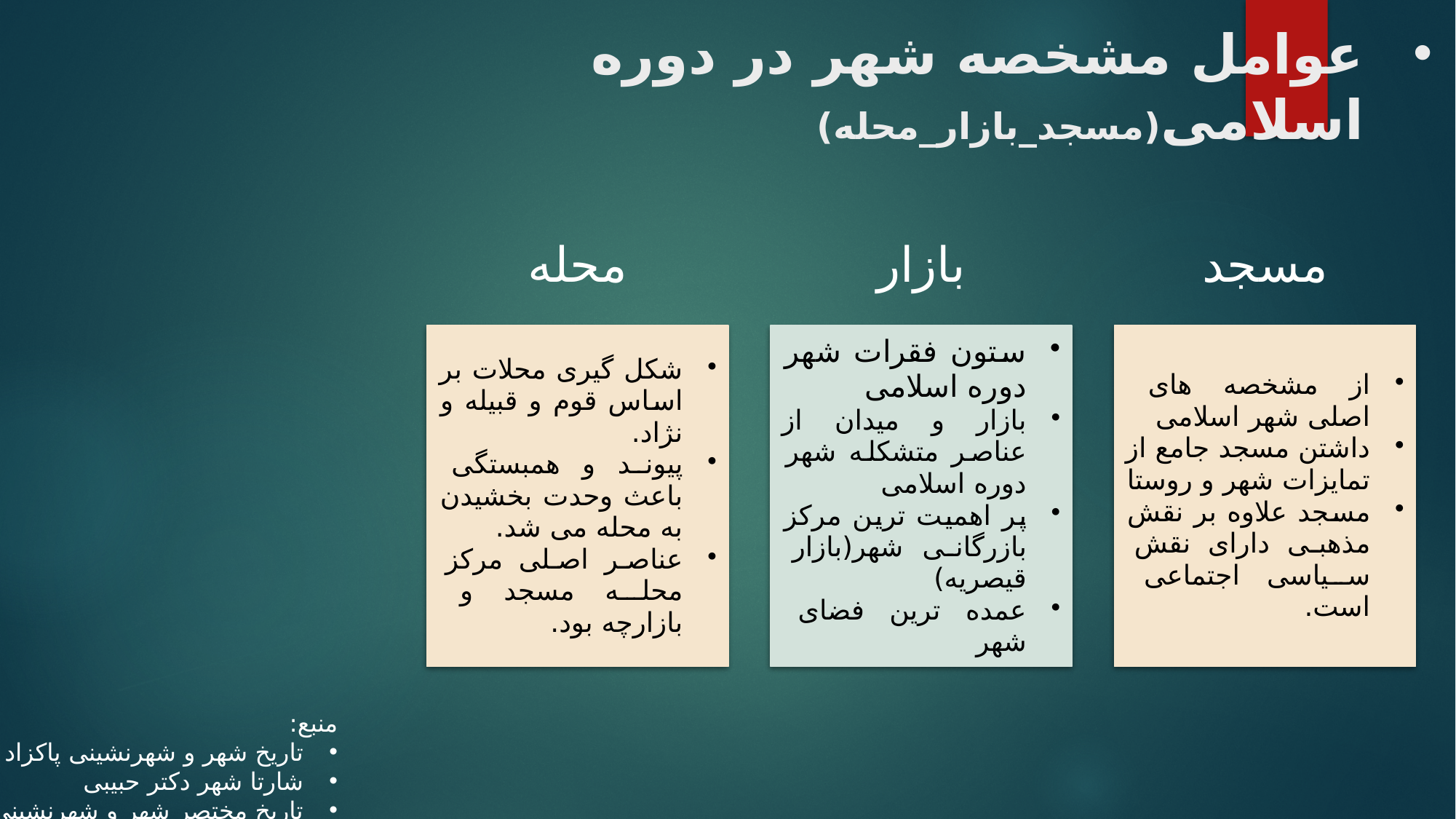

# عوامل مشخصه شهر در دوره اسلامی(مسجد_بازار_محله)
مسجد
بازار
محله
داشتن مسجد جامع از تمایزات شهر و روستا
عمده ترین فضای شهر
منبع:
تاریخ شهر و شهرنشینی پاکزاد
شارتا شهر دکتر حبیبی
تاریخ مختصر شهر و شهرنشینی سلطانزاده